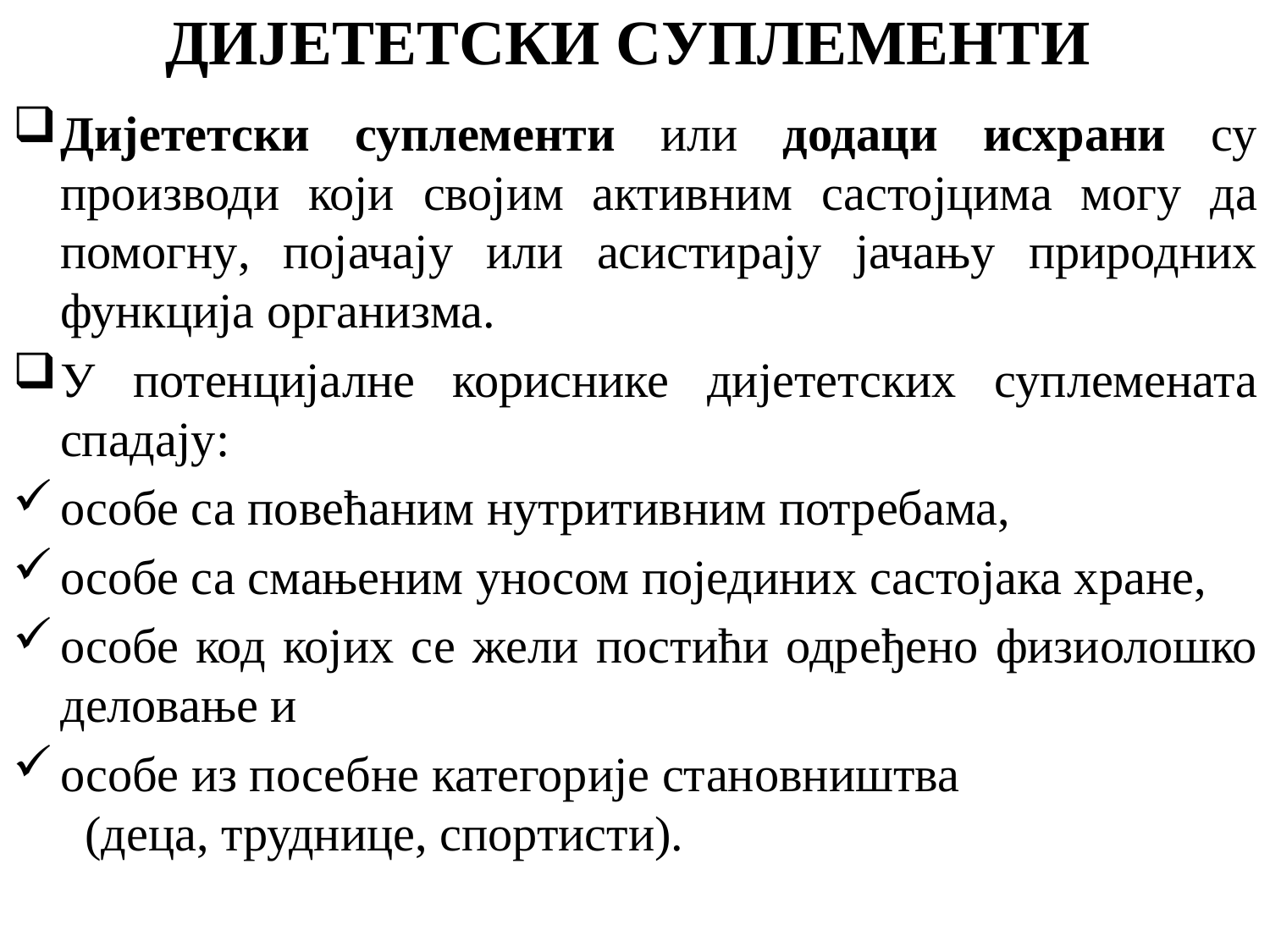

# ДИЈЕТЕТСКИ СУПЛЕМЕНТИ
Дијететски суплементи или додаци исхрани су производи који својим активним састојцима могу да помогну, појачају или асистирају јачању природних функција организма.
У потенцијалне кориснике дијететских суплемената спадају:
особе са повећаним нутритивним потребама,
особе са смањеним уносом појединих састојака хране,
особе код којих се жели постићи одређено физиолошко деловање и
особе из посебне категорије становништва                           (деца, труднице, спортисти).